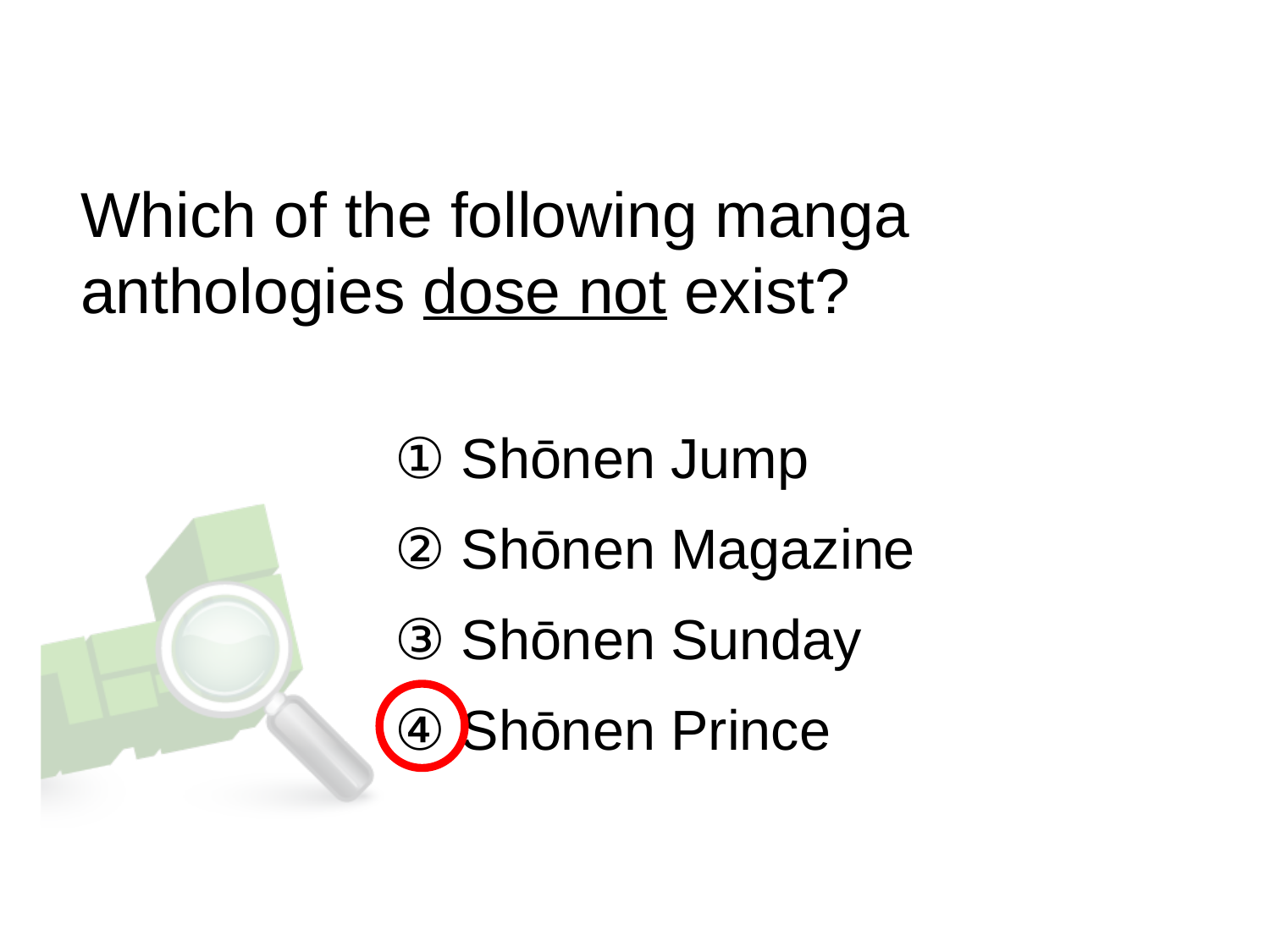

# Which of the following manga anthologies dose not exist?
① Shōnen Jump
② Shōnen Magazine
③ Shōnen Sunday
④ Shōnen Prince